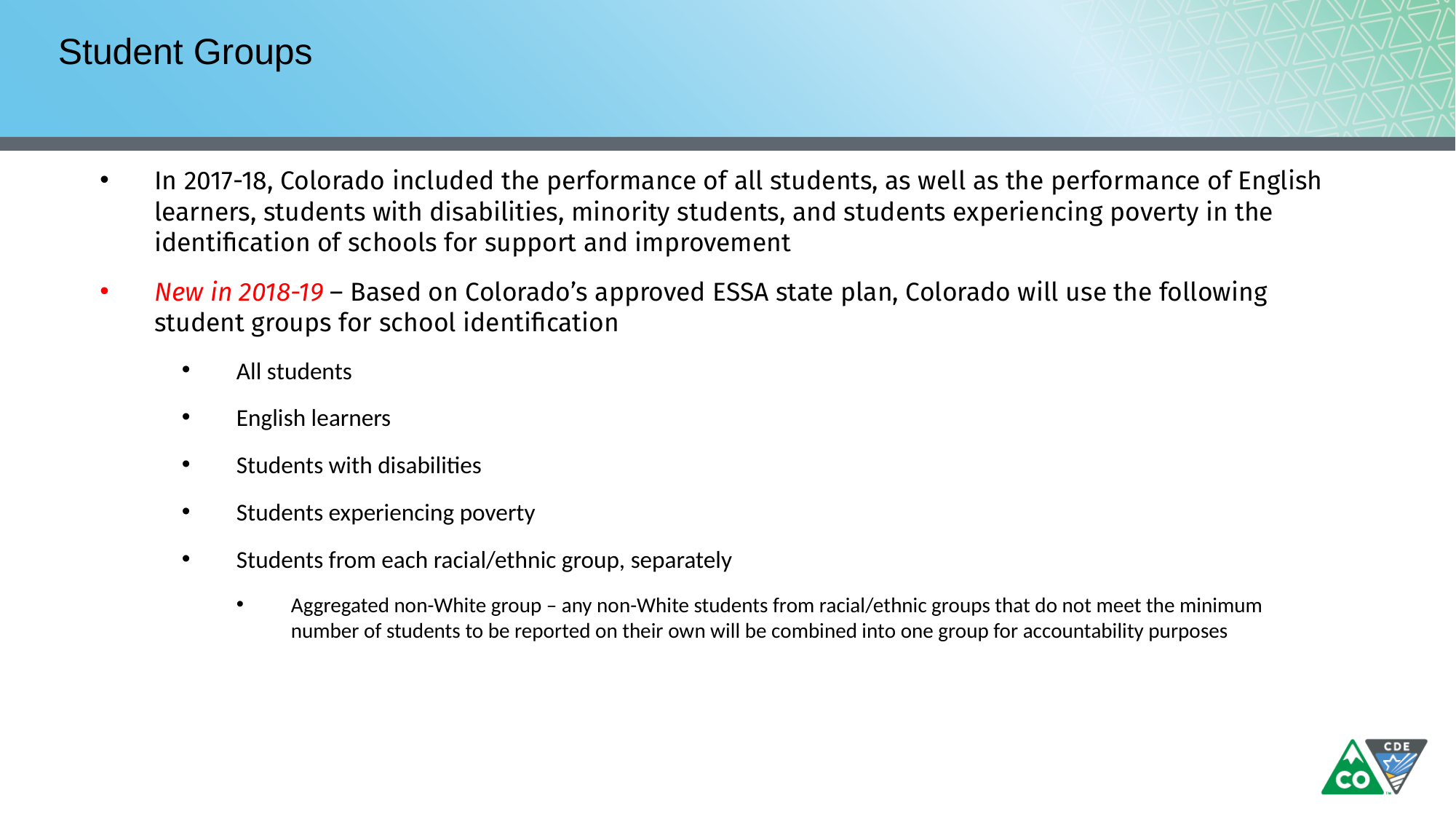

# Student Groups
In 2017-18, Colorado included the performance of all students, as well as the performance of English learners, students with disabilities, minority students, and students experiencing poverty in the identification of schools for support and improvement
New in 2018-19 – Based on Colorado’s approved ESSA state plan, Colorado will use the following student groups for school identification
All students
English learners
Students with disabilities
Students experiencing poverty
Students from each racial/ethnic group, separately
Aggregated non-White group – any non-White students from racial/ethnic groups that do not meet the minimum number of students to be reported on their own will be combined into one group for accountability purposes